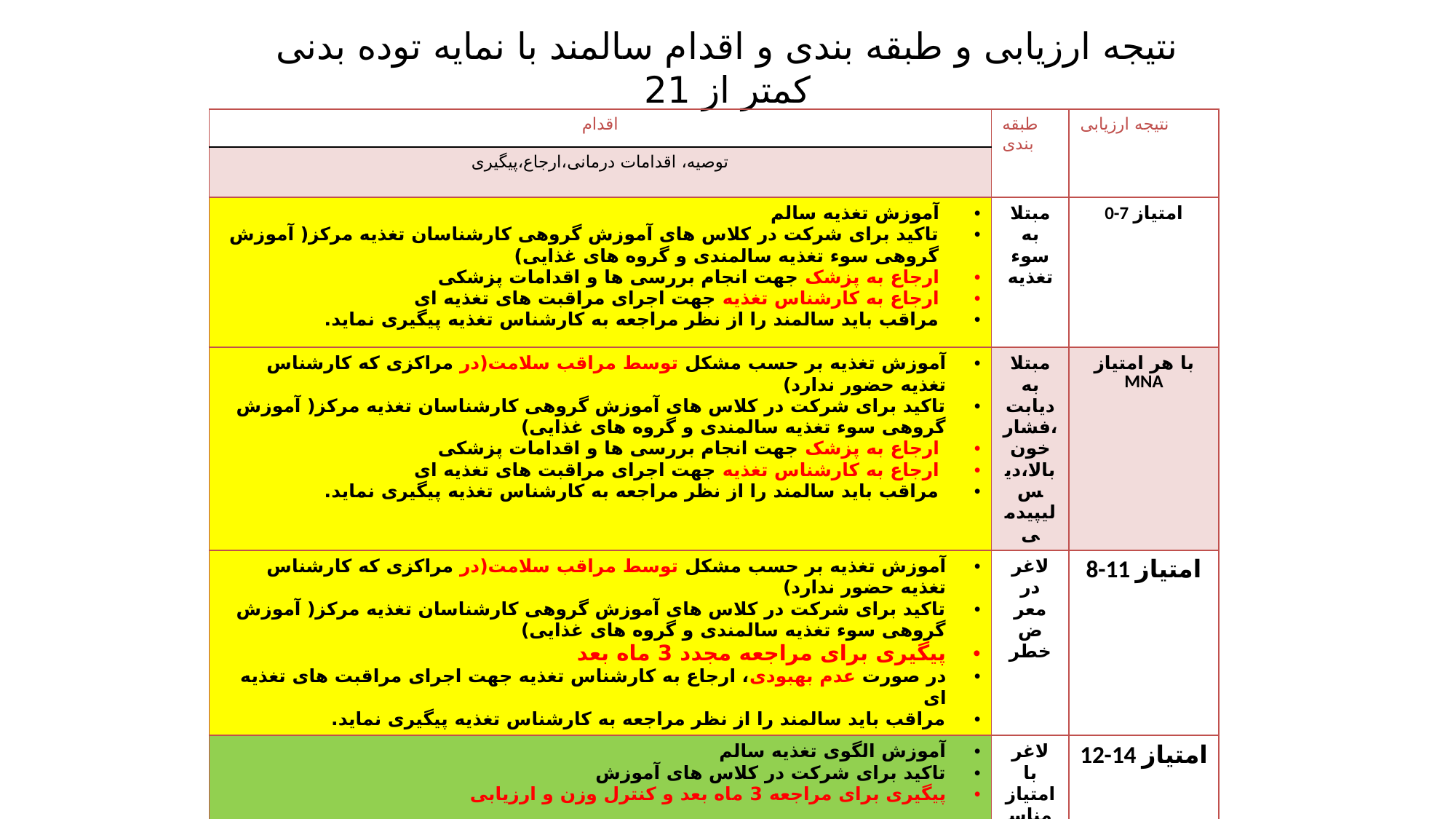

# نتیجه ارزیابی و طبقه بندی و اقدام سالمند با نمایه توده بدنی کمتر از 21
| اقدام | طبقه بندی | نتیجه ارزیابی |
| --- | --- | --- |
| توصیه، اقدامات درمانی،ارجاع،پیگیری |  |  |
| آموزش تغذیه سالم تاکید برای شرکت در کلاس های آموزش گروهی کارشناسان تغذیه مرکز( آموزش گروهی سوء تغذیه سالمندی و گروه های غذایی) ارجاع به پزشک جهت انجام بررسی ها و اقدامات پزشکی ارجاع به کارشناس تغذیه جهت اجرای مراقبت های تغذیه ای مراقب باید سالمند را از نظر مراجعه به کارشناس تغذیه پیگیری نماید. | مبتلا به سوء تغذیه | 0-7 امتیاز |
| آموزش تغذیه بر حسب مشکل توسط مراقب سلامت(در مراکزی که کارشناس تغذیه حضور ندارد) تاکید برای شرکت در کلاس های آموزش گروهی کارشناسان تغذیه مرکز( آموزش گروهی سوء تغذیه سالمندی و گروه های غذایی) ارجاع به پزشک جهت انجام بررسی ها و اقدامات پزشکی ارجاع به کارشناس تغذیه جهت اجرای مراقبت های تغذیه ای مراقب باید سالمند را از نظر مراجعه به کارشناس تغذیه پیگیری نماید. | مبتلا به دیابت،فشار خون بالا،دیس لیپیدمی | با هر امتیاز MNA |
| آموزش تغذیه بر حسب مشکل توسط مراقب سلامت(در مراکزی که کارشناس تغذیه حضور ندارد) تاکید برای شرکت در کلاس های آموزش گروهی کارشناسان تغذیه مرکز( آموزش گروهی سوء تغذیه سالمندی و گروه های غذایی) پیگیری برای مراجعه مجدد 3 ماه بعد در صورت عدم بهبودی، ارجاع به کارشناس تغذیه جهت اجرای مراقبت های تغذیه ای مراقب باید سالمند را از نظر مراجعه به کارشناس تغذیه پیگیری نماید. | لاغر در معرض خطر | 8-11 امتیاز |
| آموزش الگوی تغذیه سالم تاکید برای شرکت در کلاس های آموزش پیگیری برای مراجعه 3 ماه بعد و کنترل وزن و ارزیابی | لاغر با امتیاز مناسب | 12-14 امتیاز |